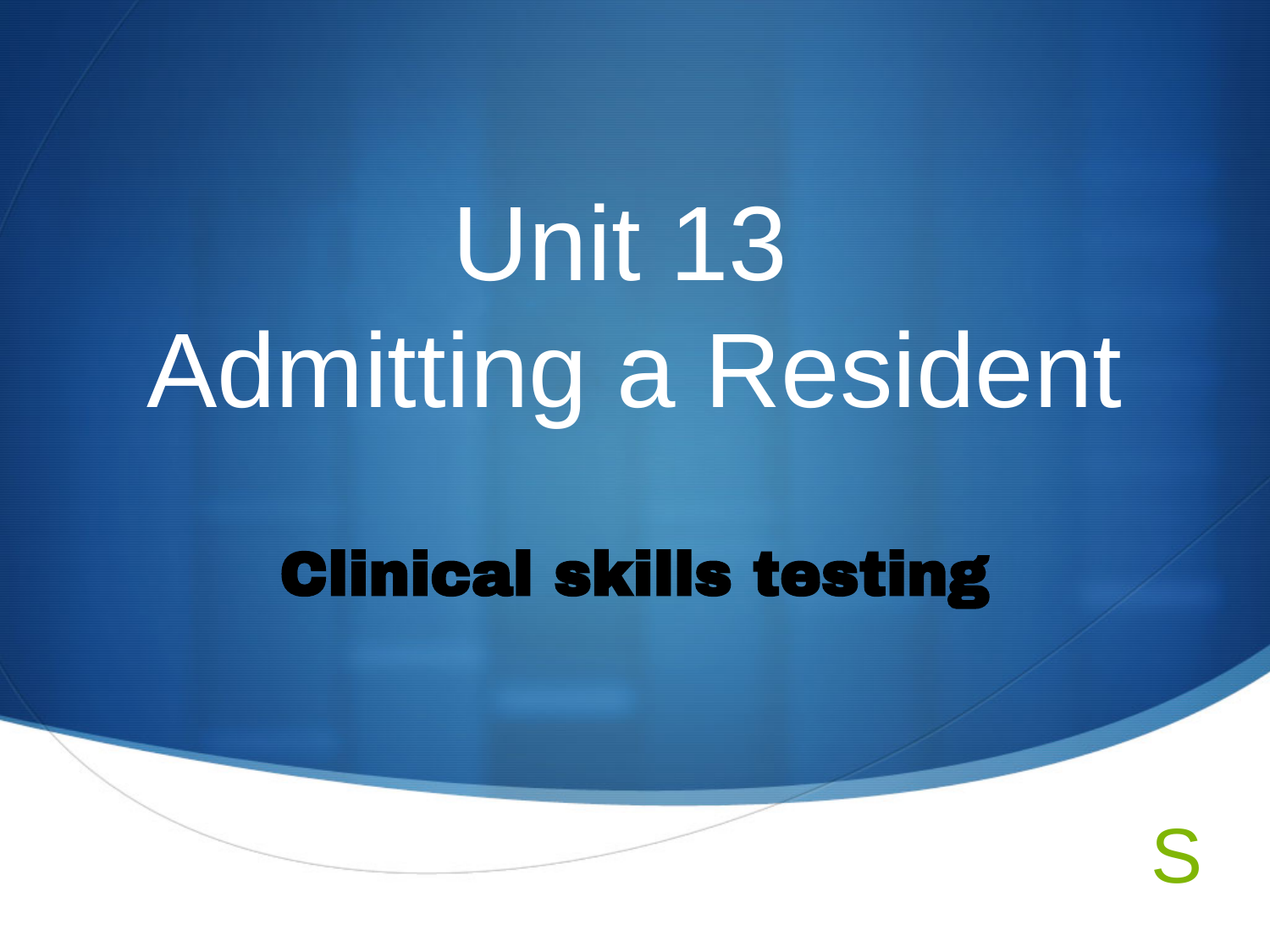

# Unit 13 Admitting a Resident
Clinical skills testing